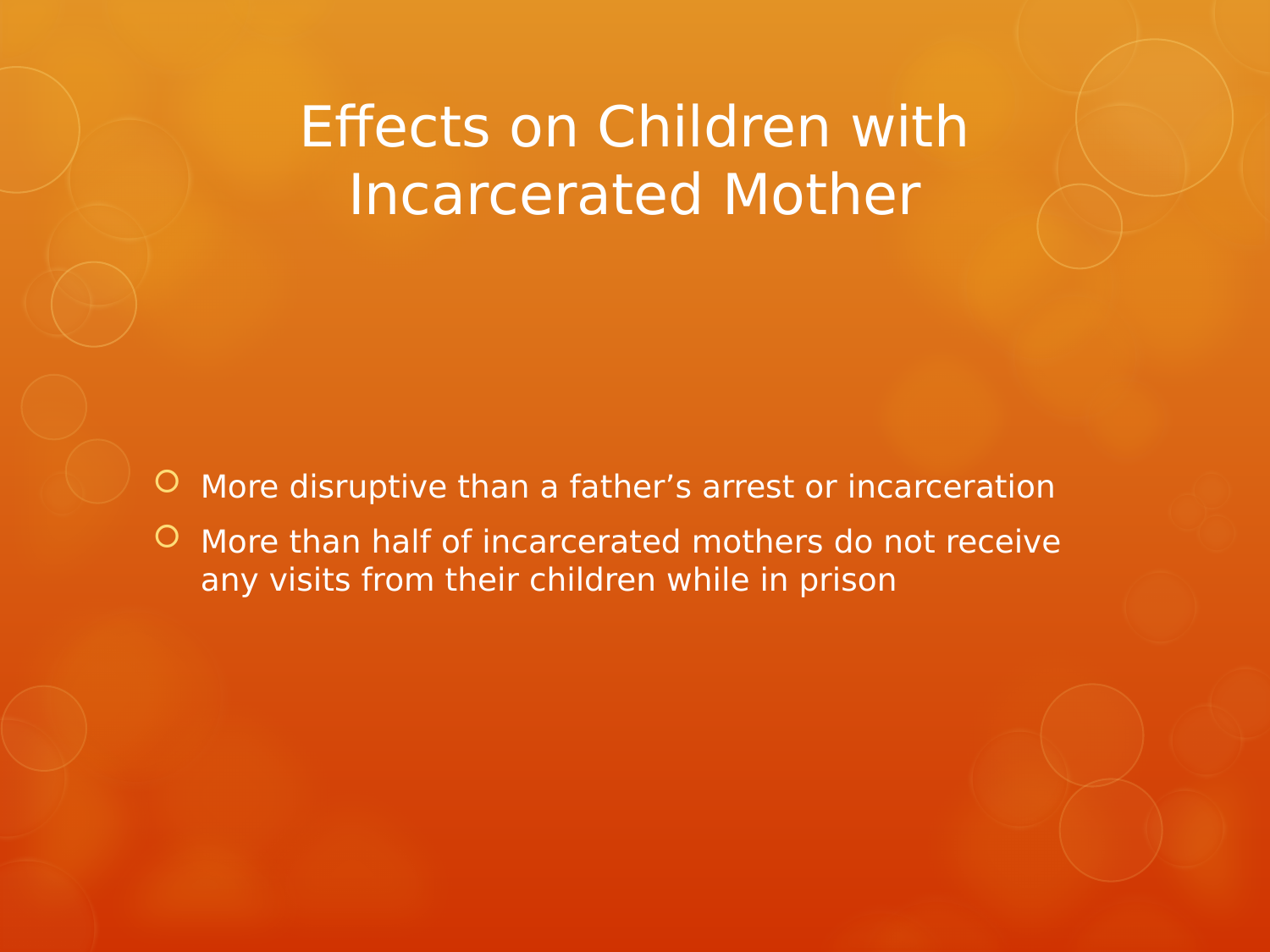

# Effects on Children with Incarcerated Mother
More disruptive than a father’s arrest or incarceration
More than half of incarcerated mothers do not receive any visits from their children while in prison